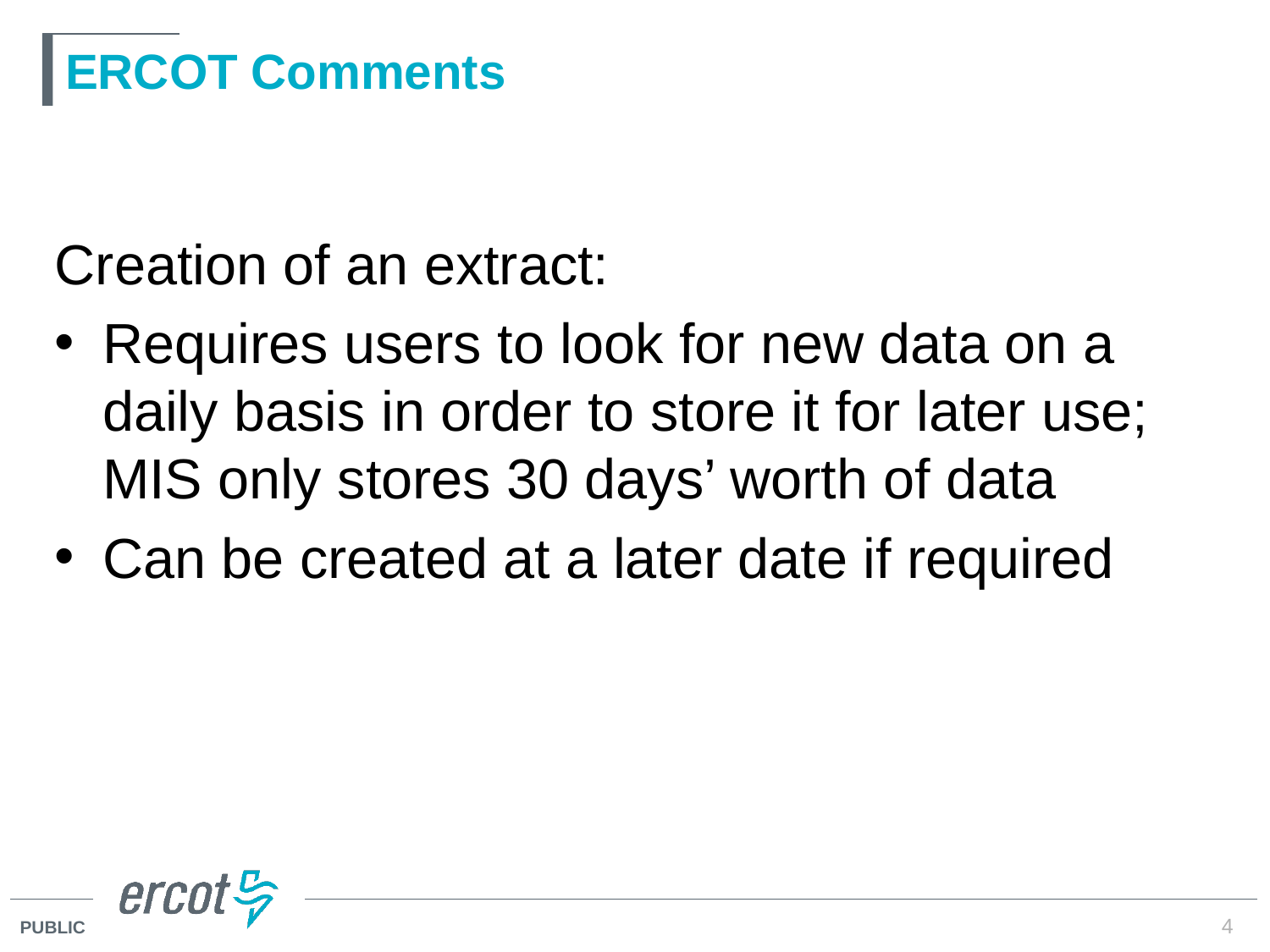

# ERCOT Comments
Creation of an extract:
Requires users to look for new data on a daily basis in order to store it for later use; MIS only stores 30 days’ worth of data
Can be created at a later date if required

4